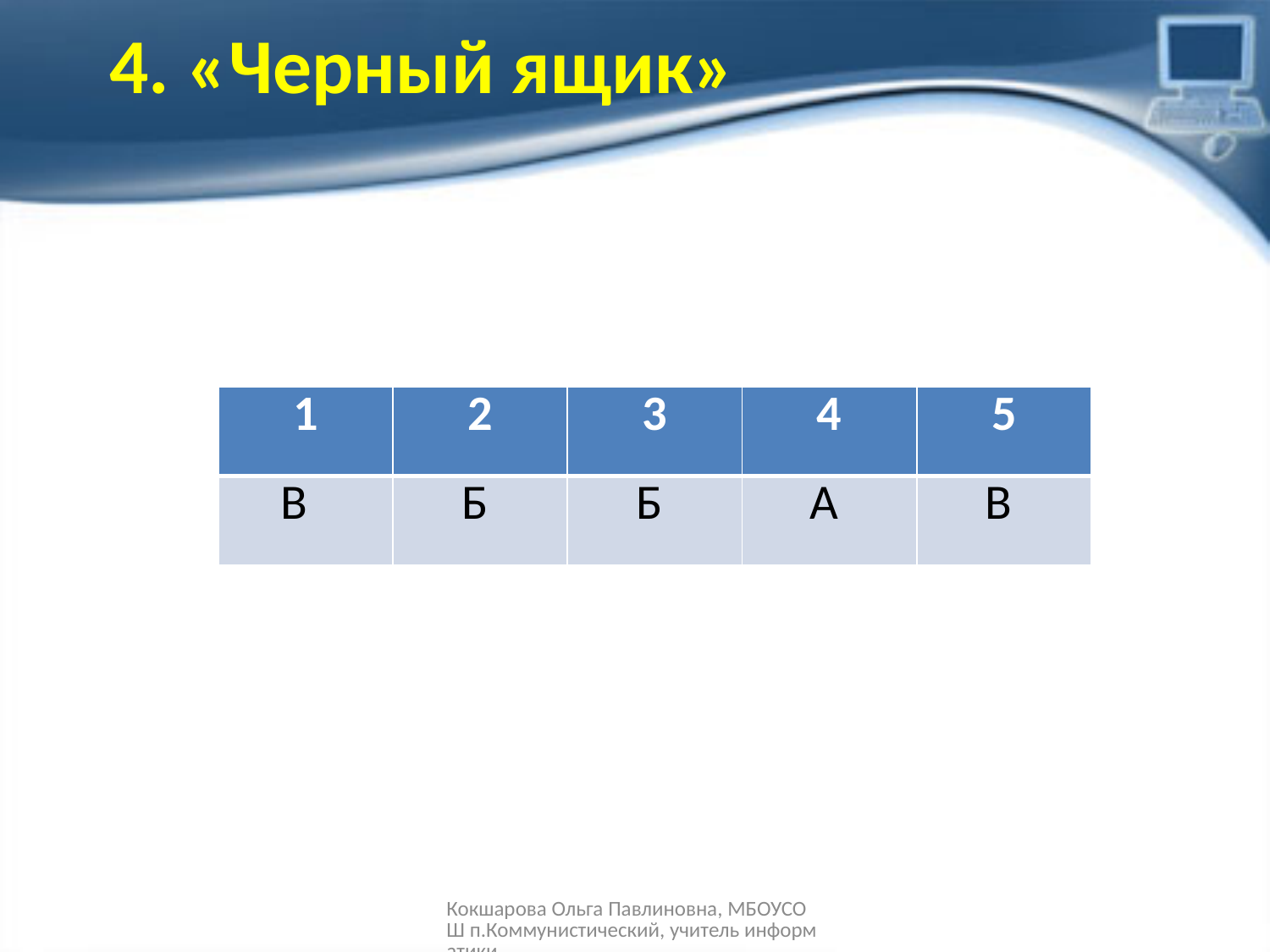

4. «Черный ящик»
| 1 | 2 | 3 | 4 | 5 |
| --- | --- | --- | --- | --- |
| В | Б | Б | А | В |
Кокшарова Ольга Павлиновна, МБОУСОШ п.Коммунистический, учитель информатики